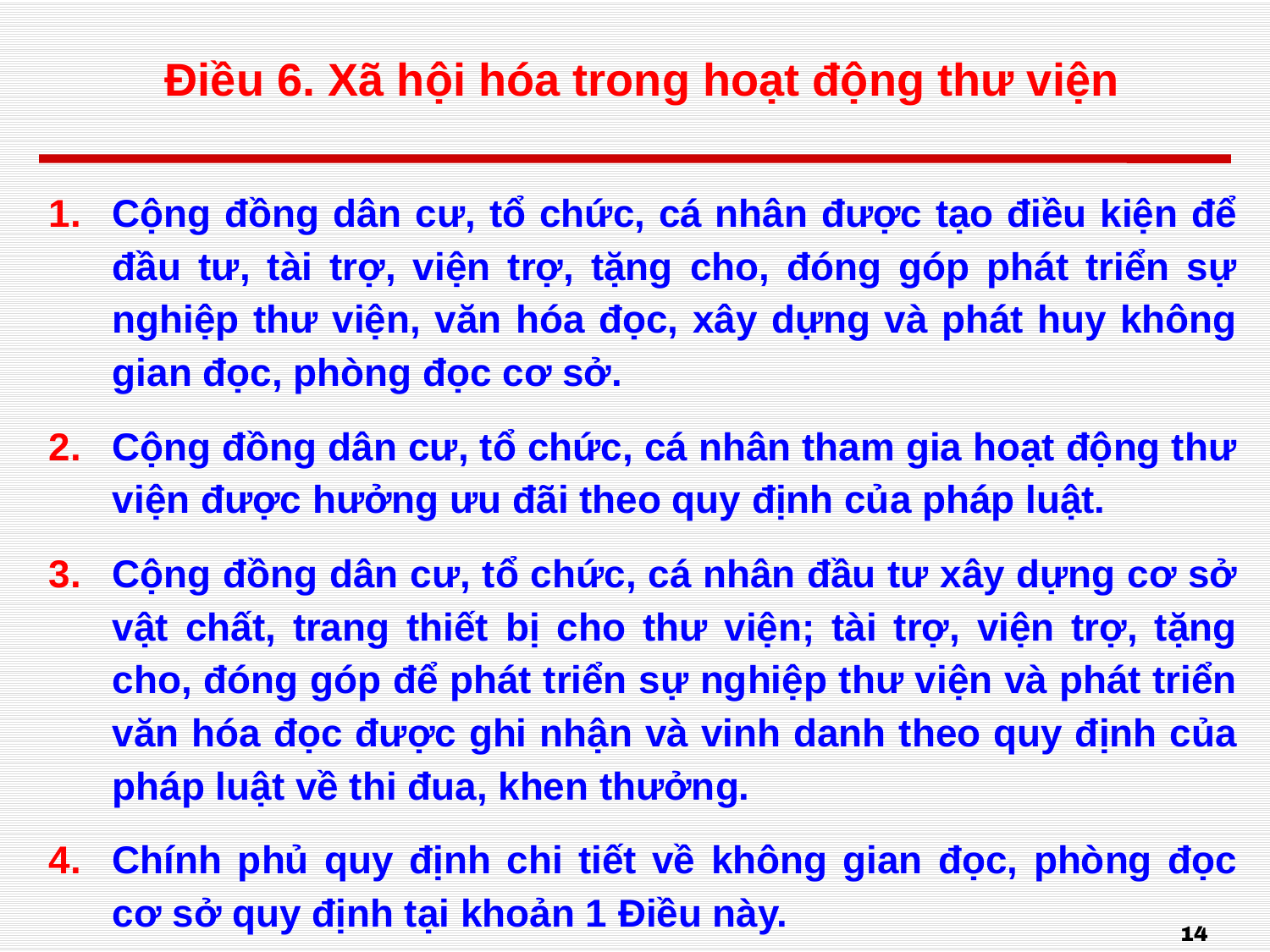

# Điều 6. Xã hội hóa trong hoạt động thư viện
Cộng đồng dân cư, tổ chức, cá nhân được tạo điều kiện để đầu tư, tài trợ, viện trợ, tặng cho, đóng góp phát triển sự nghiệp thư viện, văn hóa đọc, xây dựng và phát huy không gian đọc, phòng đọc cơ sở.
Cộng đồng dân cư, tổ chức, cá nhân tham gia hoạt động thư viện được hưởng ưu đãi theo quy định của pháp luật.
Cộng đồng dân cư, tổ chức, cá nhân đầu tư xây dựng cơ sở vật chất, trang thiết bị cho thư viện; tài trợ, viện trợ, tặng cho, đóng góp để phát triển sự nghiệp thư viện và phát triển văn hóa đọc được ghi nhận và vinh danh theo quy định của pháp luật về thi đua, khen thưởng.
Chính phủ quy định chi tiết về không gian đọc, phòng đọc cơ sở quy định tại khoản 1 Điều này.